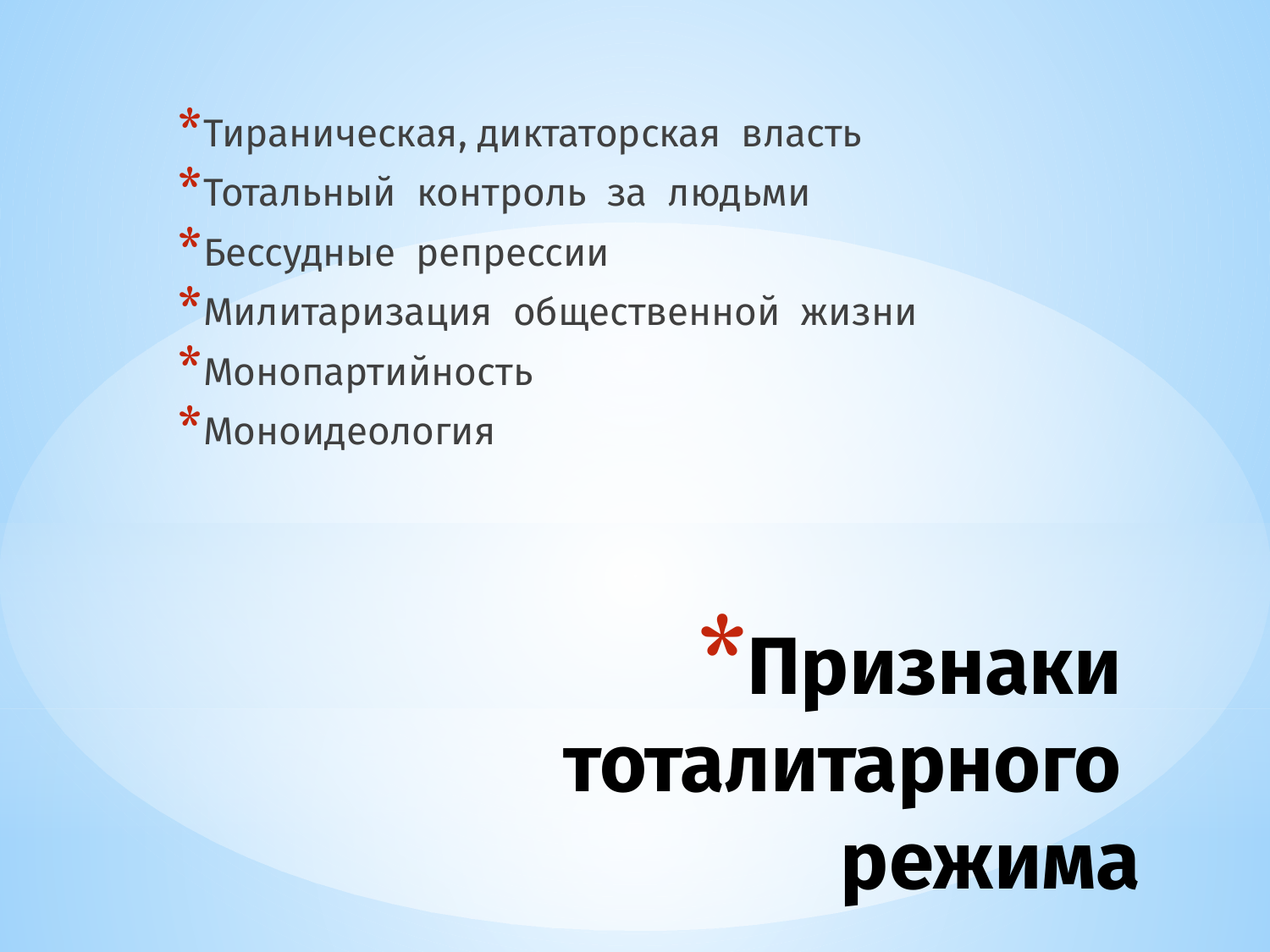

Тираническая, диктаторская  власть
Тотальный  контроль  за  людьми
Бессудные  репрессии
Милитаризация  общественной  жизни
Монопартийность
Моноидеология
# Признаки  тоталитарного  режима